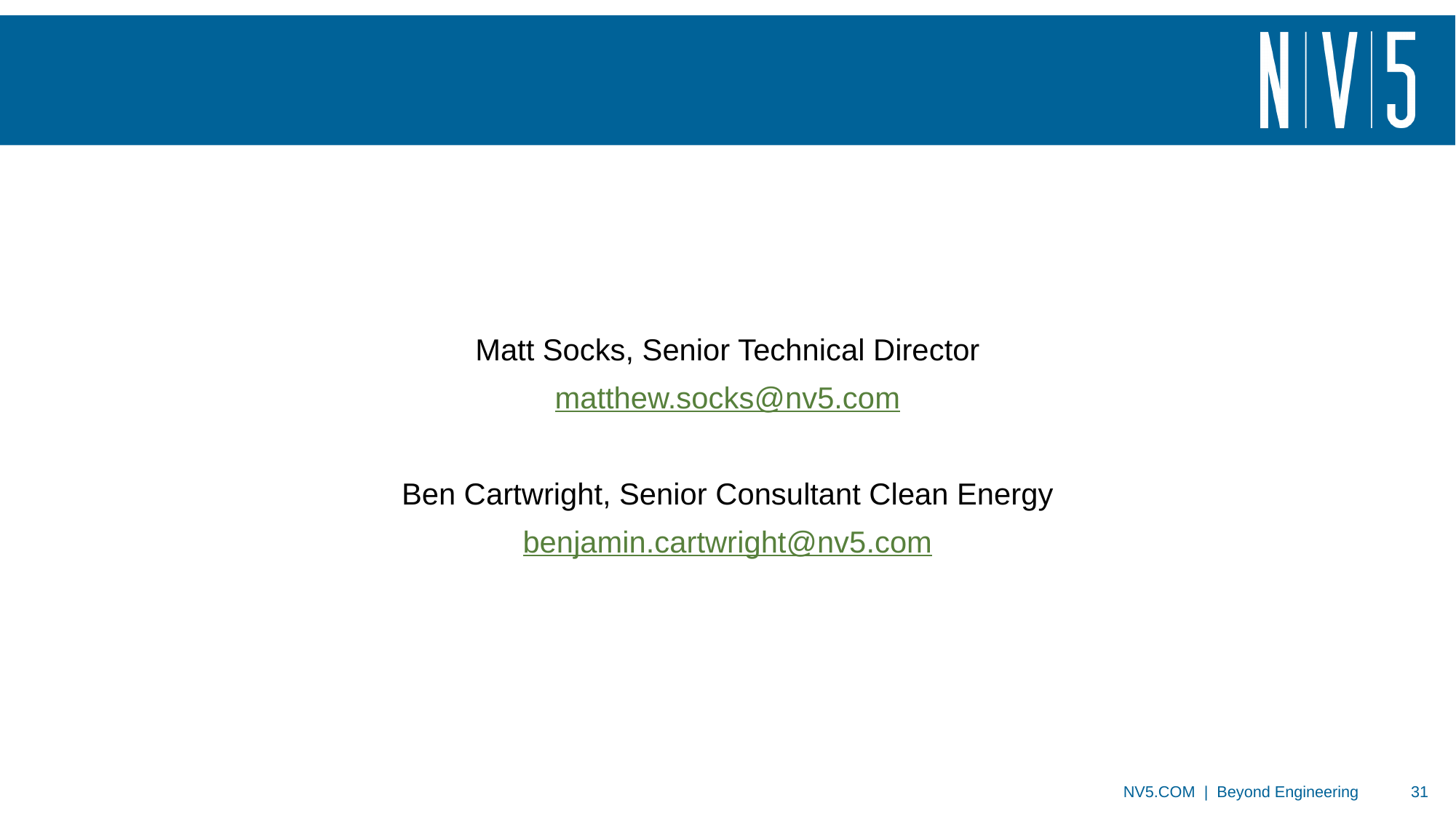

Matt Socks, Senior Technical Director
matthew.socks@nv5.com

Ben Cartwright, Senior Consultant Clean Energy
benjamin.cartwright@nv5.com